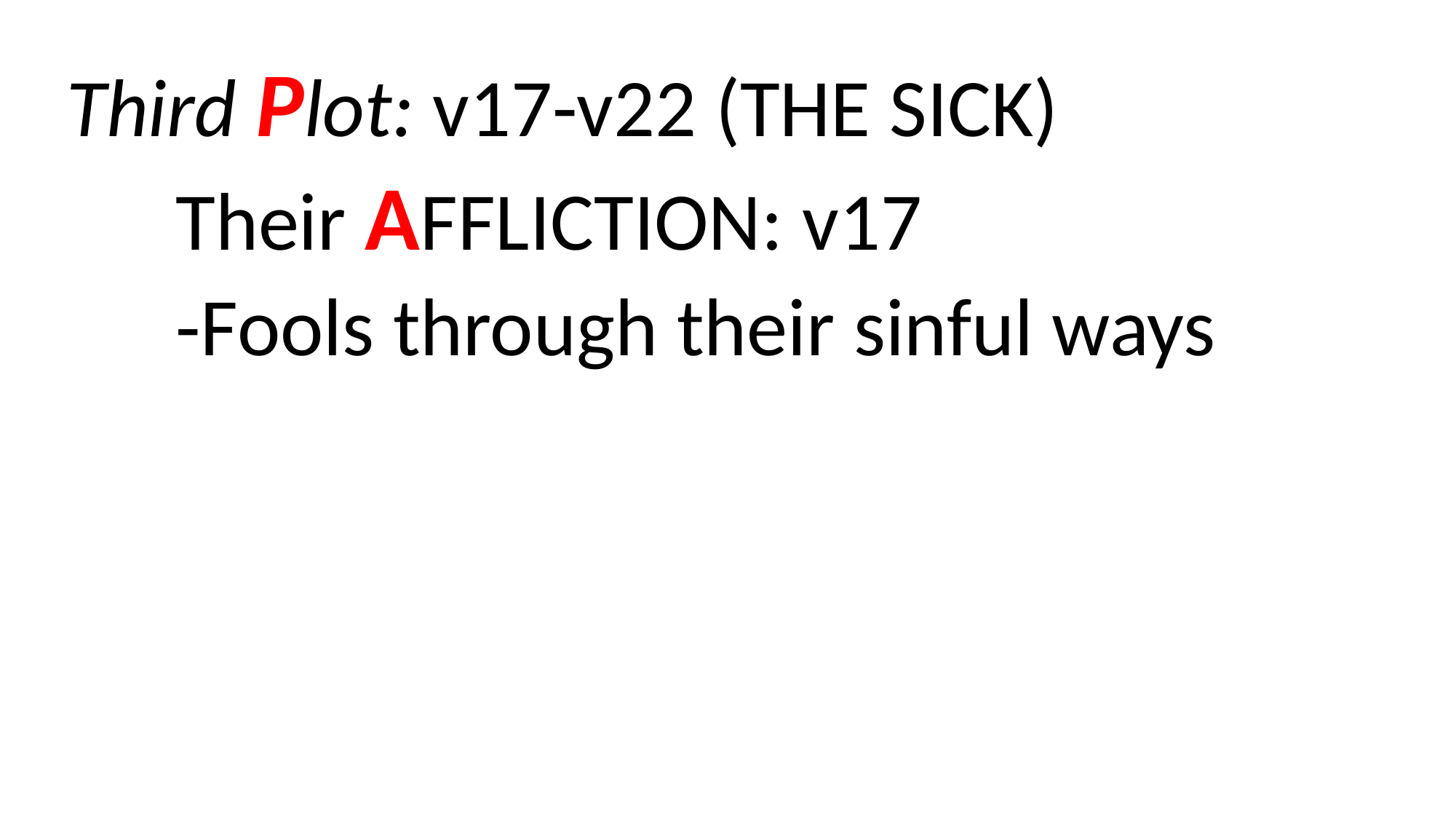

Third Plot: v17-v22 (THE SICK)
	Their AFFLICTION: v17
	-Fools through their sinful ways